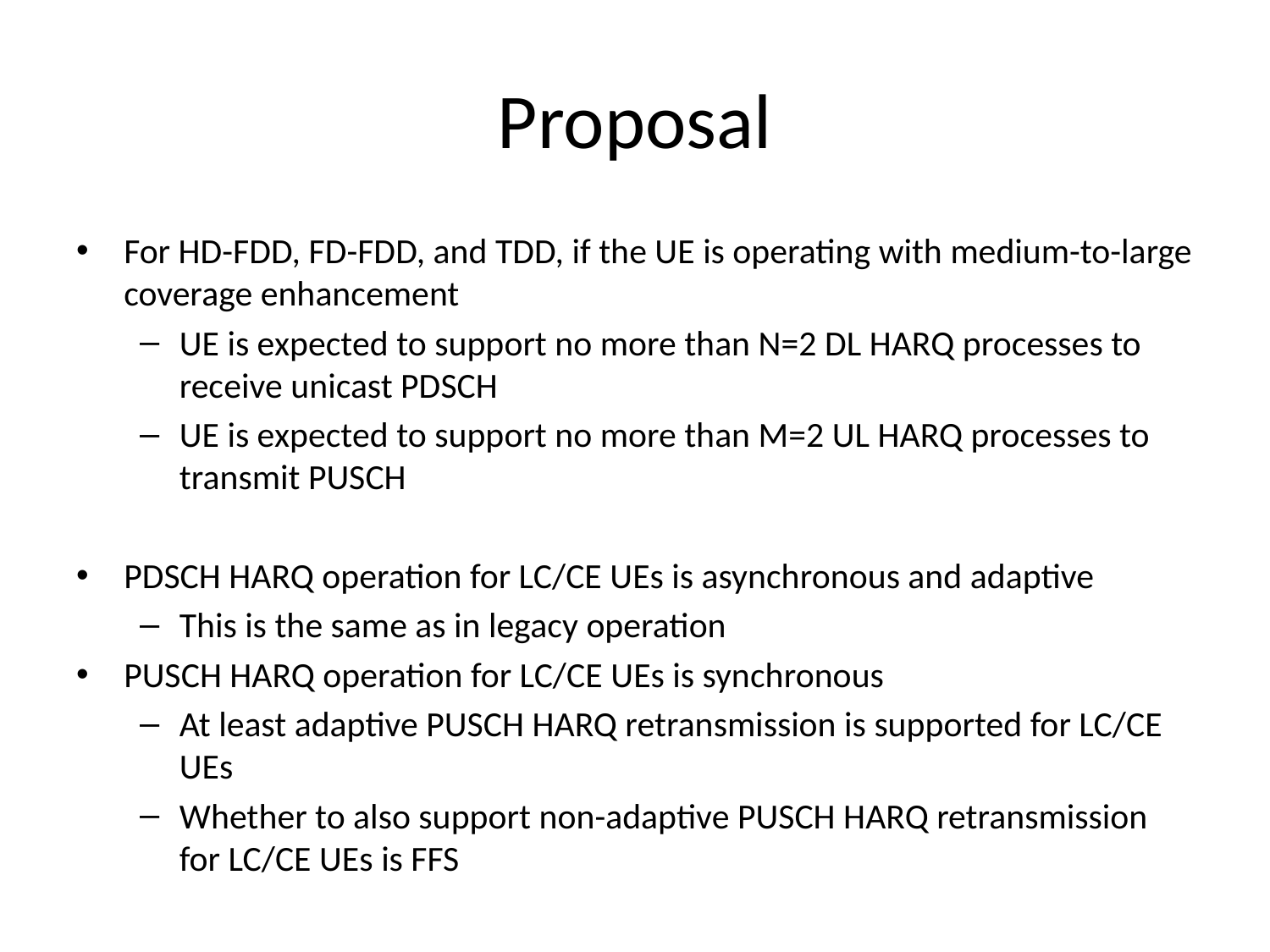

# Proposal
For HD-FDD, FD-FDD, and TDD, if the UE is operating with medium-to-large coverage enhancement
UE is expected to support no more than N=2 DL HARQ processes to receive unicast PDSCH
UE is expected to support no more than M=2 UL HARQ processes to transmit PUSCH

PDSCH HARQ operation for LC/CE UEs is asynchronous and adaptive
This is the same as in legacy operation
PUSCH HARQ operation for LC/CE UEs is synchronous
At least adaptive PUSCH HARQ retransmission is supported for LC/CE UEs
Whether to also support non-adaptive PUSCH HARQ retransmission for LC/CE UEs is FFS